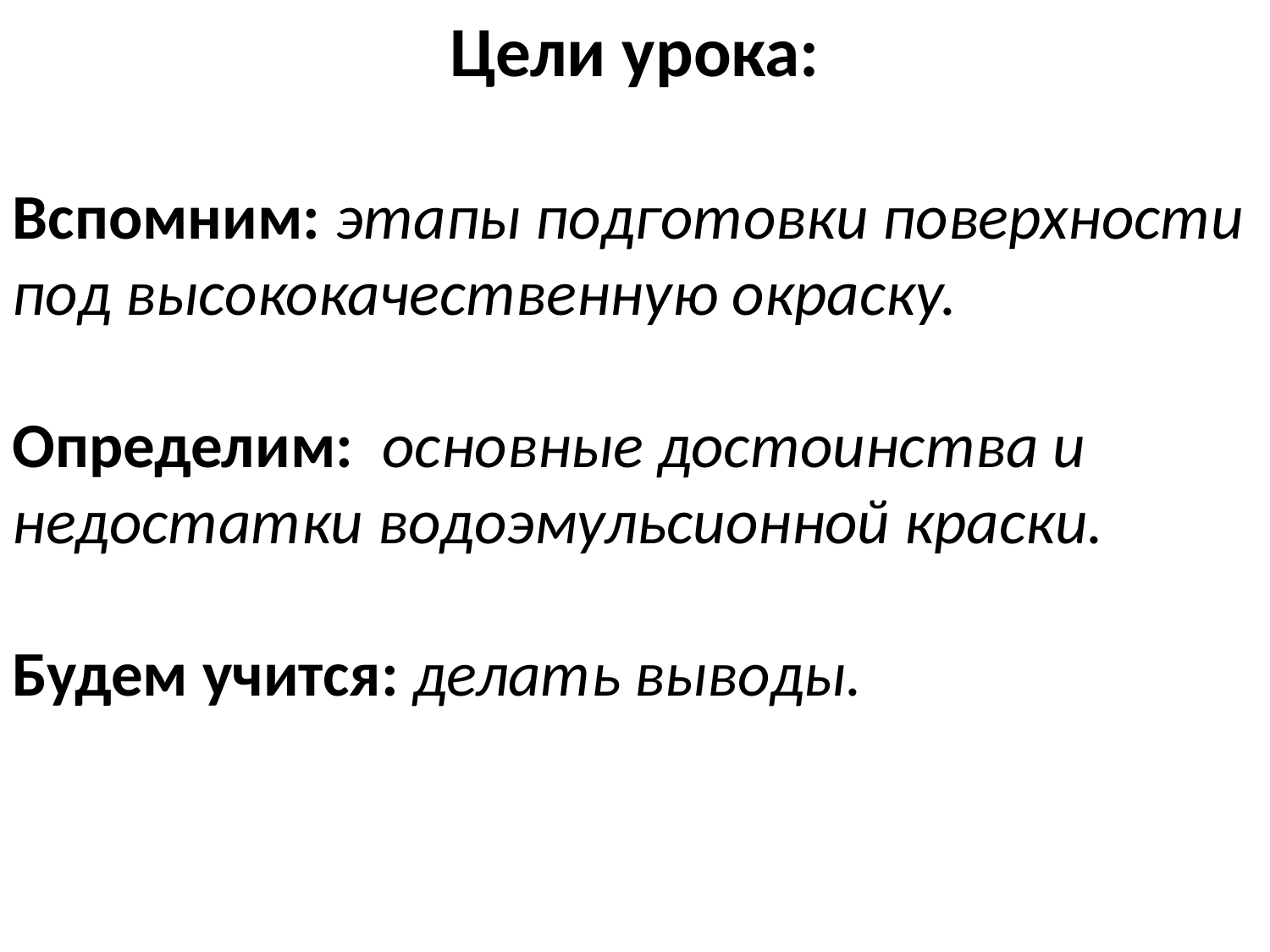

Цели урока:

Вспомним: этапы подготовки поверхности под высококачественную окраску.

Определим:  основные достоинства и недостатки водоэмульсионной краски.

Будем учится: делать выводы.